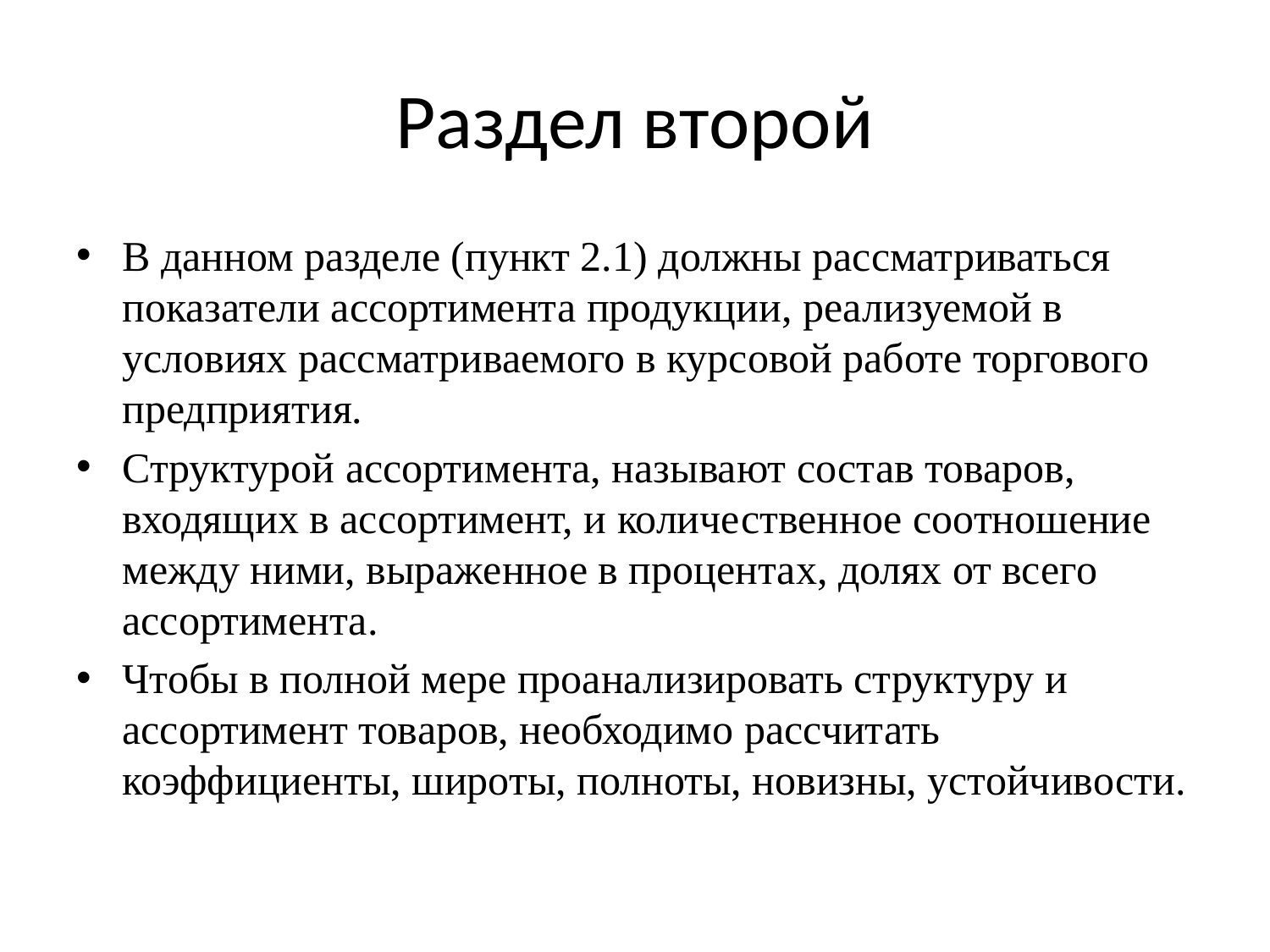

# Раздел второй
В данном разделе (пункт 2.1) должны рассматриваться показатели ассортимента продукции, реализуемой в условиях рассматриваемого в курсовой работе торгового предприятия.
Структурой ассортимента, называют состав товаров, входящих в ассортимент, и количественное соотношение между ними, выраженное в процентах, долях от всего ассортимента.
Чтобы в полной мере проанализировать структуру и ассортимент товаров, необходимо рассчитать коэффициенты, широты, полноты, новизны, устойчивости.